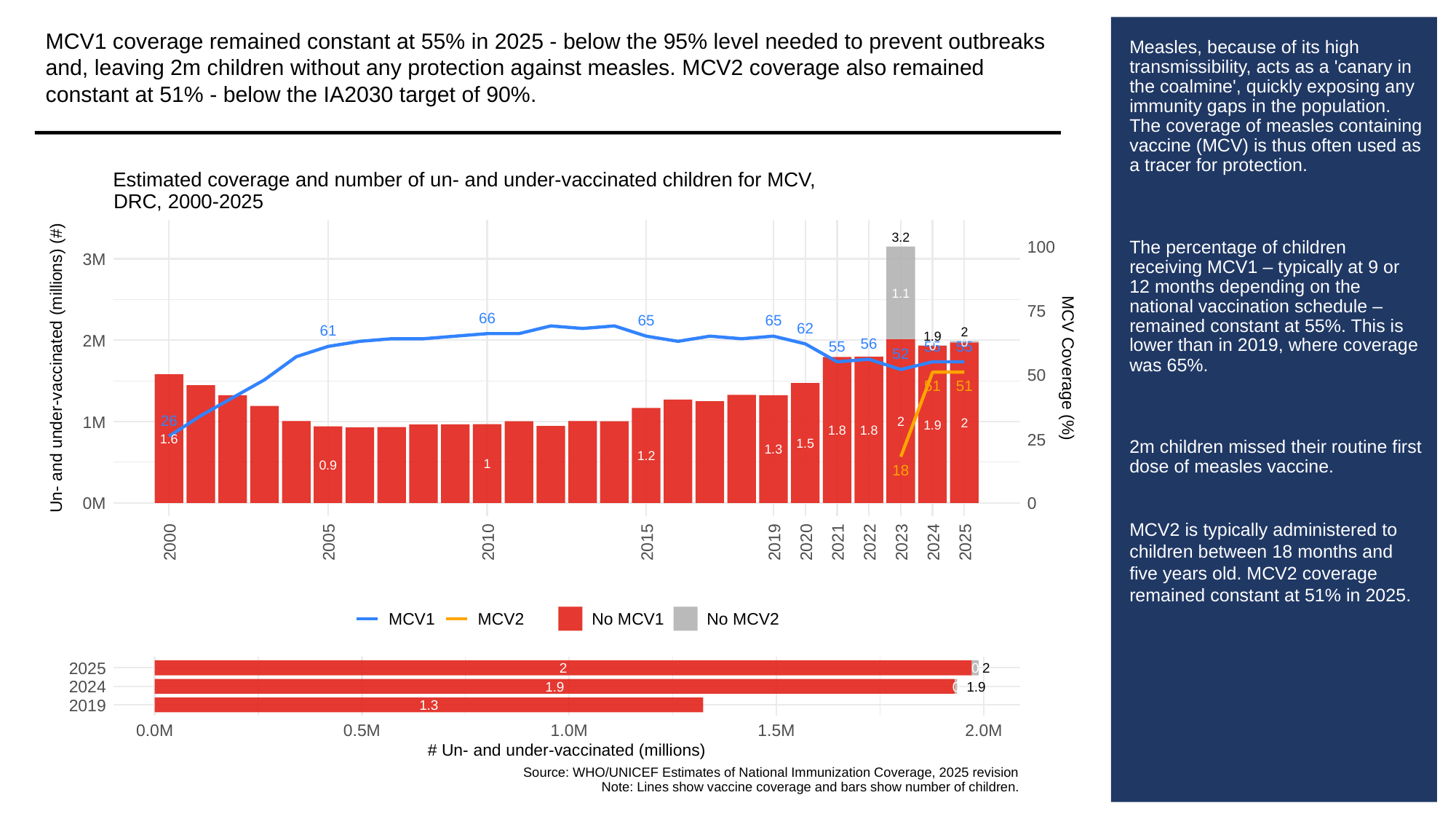

MCV1 coverage remained constant at 55% in 2025 - below the 95% level needed to prevent outbreaks and, leaving 2m children without any protection against measles. MCV2 coverage also remained constant at 51% - below the IA2030 target of 90%.
# Measles, because of its high transmissibility, acts as a 'canary in the coalmine', quickly exposing any immunity gaps in the population. The coverage of measles containing vaccine (MCV) is thus often used as a tracer for protection.

The percentage of children receiving MCV1 – typically at 9 or 12 months depending on the national vaccination schedule – remained constant at 55%. This is lower than in 2019, where coverage was 65%.

2m children missed their routine first dose of measles vaccine.

MCV2 is typically administered to children between 18 months and five years old. MCV2 coverage remained constant at 51% in 2025.

Estimated coverage and number of un- and under-vaccinated children for MCV,
DRC, 2000-2025

3.2
100

3M

1.1

75
66
65
65
62
61

2
1.9
2M
0
56

55
55
55
0

52

Un- and under-vaccinated (millions) (#)
MCV Coverage (%)
50

51
51

26
1M
2
2
1.9

1.8
1.8

25
1.6
1.5
1.3
1.2
1
0.9

18
0M
0

2000
2005
2010
2015
2019
2020
2021
2022
2023
2024
2025

MCV1
MCV2
No MCV1
No MCV2

2025
2
0
2

2024
1.9
0
1.9

2019
1.3

0.0M
0.5M
1.0M
1.5M
2.0M
# Un- and under-vaccinated (millions)
Source: WHO/UNICEF Estimates of National Immunization Coverage, 2025 revision
Note: Lines show vaccine coverage and bars show number of children.